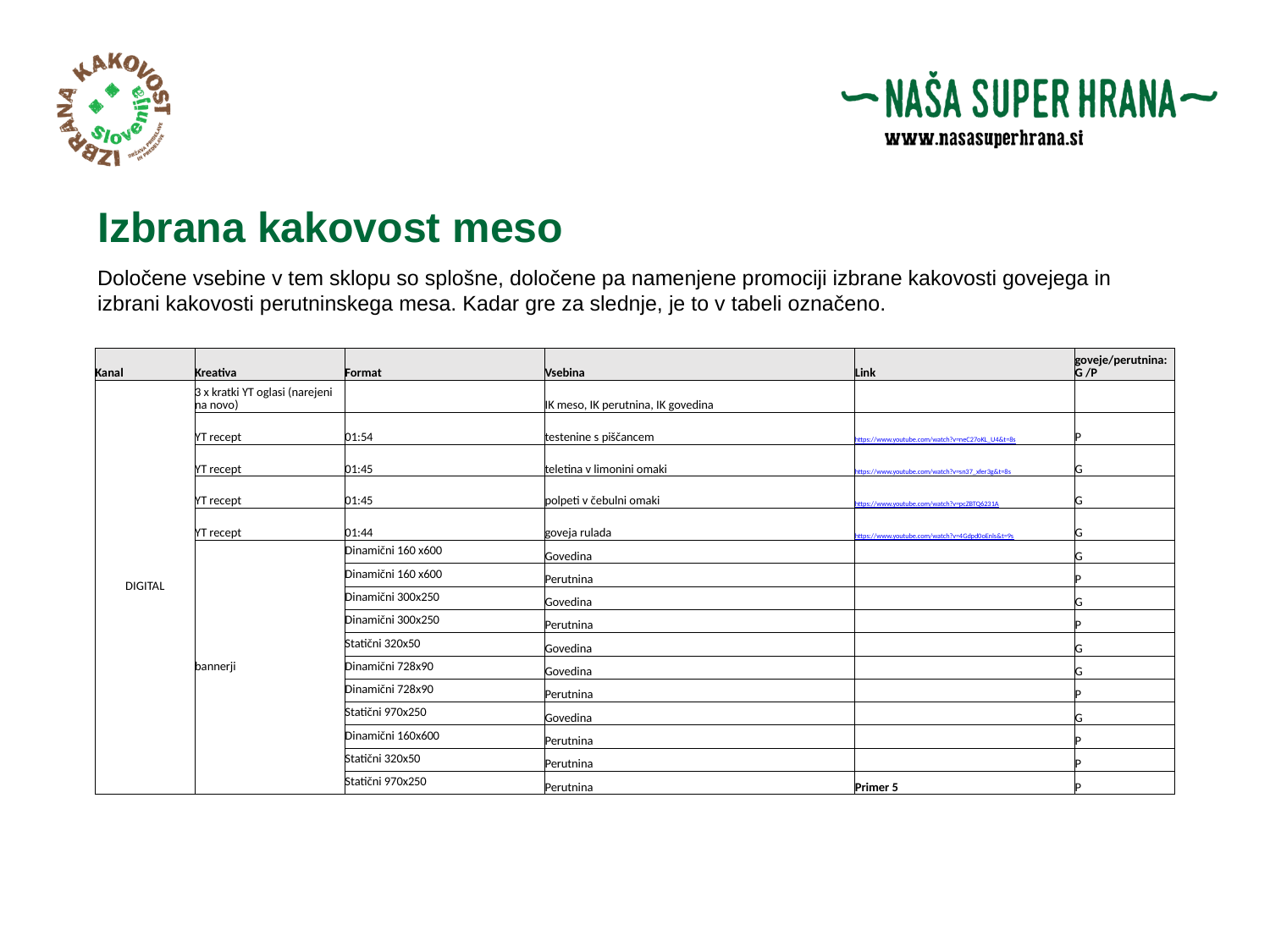

# Izbrana kakovost meso

Določene vsebine v tem sklopu so splošne, določene pa namenjene promociji izbrane kakovosti govejega in izbrani kakovosti perutninskega mesa. Kadar gre za slednje, je to v tabeli označeno.
| Kanal | Kreativa | Format | Vsebina | Link | goveje/perutnina: G /P |
| --- | --- | --- | --- | --- | --- |
| DIGITAL | 3 x kratki YT oglasi (narejeni na novo) |  | IK meso, IK perutnina, IK govedina |  |  |
|  | YT recept | 01:54 | testenine s piščancem | https://www.youtube.com/watch?v=neC27oKL\_U4&t=8s | P |
|  | YT recept | 01:45 | teletina v limonini omaki | https://www.youtube.com/watch?v=sn37\_xfer3g&t=8s | G |
|  | YT recept | 01:45 | polpeti v čebulni omaki | https://www.youtube.com/watch?v=pcZBTQ6231A | G |
|  | YT recept | 01:44 | goveja rulada | https://www.youtube.com/watch?v=4Gdpd0oEnls&t=9s | G |
|  | bannerji | Dinamični 160 x600 | Govedina |  | G |
|  |  | Dinamični 160 x600 | Perutnina |  | P |
|  |  | Dinamični 300x250 | Govedina |  | G |
|  |  | Dinamični 300x250 | Perutnina |  | P |
|  |  | Statični 320x50 | Govedina |  | G |
|  |  | Dinamični 728x90 | Govedina |  | G |
|  |  | Dinamični 728x90 | Perutnina |  | P |
|  |  | Statični 970x250 | Govedina |  | G |
|  |  | Dinamični 160x600 | Perutnina |  | P |
|  |  | Statični 320x50 | Perutnina |  | P |
|  |  | Statični 970x250 | Perutnina | Primer 5 | P |